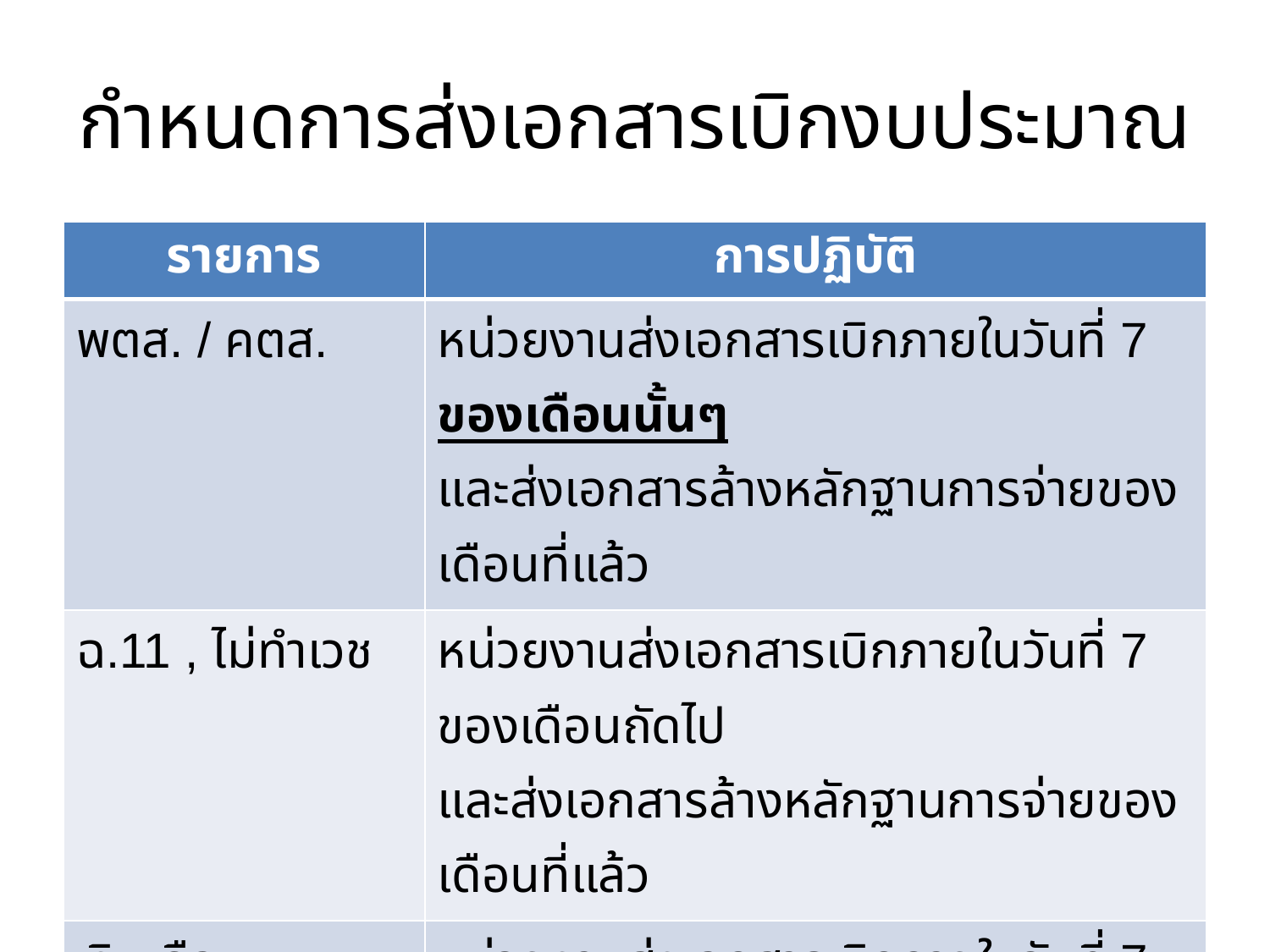

# กำหนดการส่งเอกสารเบิกงบประมาณ
| รายการ | การปฏิบัติ |
| --- | --- |
| พตส. / คตส. | หน่วยงานส่งเอกสารเบิกภายในวันที่ 7 ของเดือนนั้นๆ และส่งเอกสารล้างหลักฐานการจ่ายของเดือนที่แล้ว |
| ฉ.11 , ไม่ทำเวช | หน่วยงานส่งเอกสารเบิกภายในวันที่ 7 ของเดือนถัดไป และส่งเอกสารล้างหลักฐานการจ่ายของเดือนที่แล้ว |
| เงินเดือนพนักงานราชการ | หน่วยงานส่งเอกสารเบิกภายในวันที่ 7 ของเดือนถัดไป และส่งเอกสารล้างหลักฐานการจ่ายของเดือนที่แล้ว |
| เงินสมทบประกันสังคม | หน่วยงานส่งเอกสารเบิกภายในวันที่ 7 ของเดือนถัดไป และส่งเอกสารล้างหลักฐานการจ่ายของเดือนที่แล้ว |